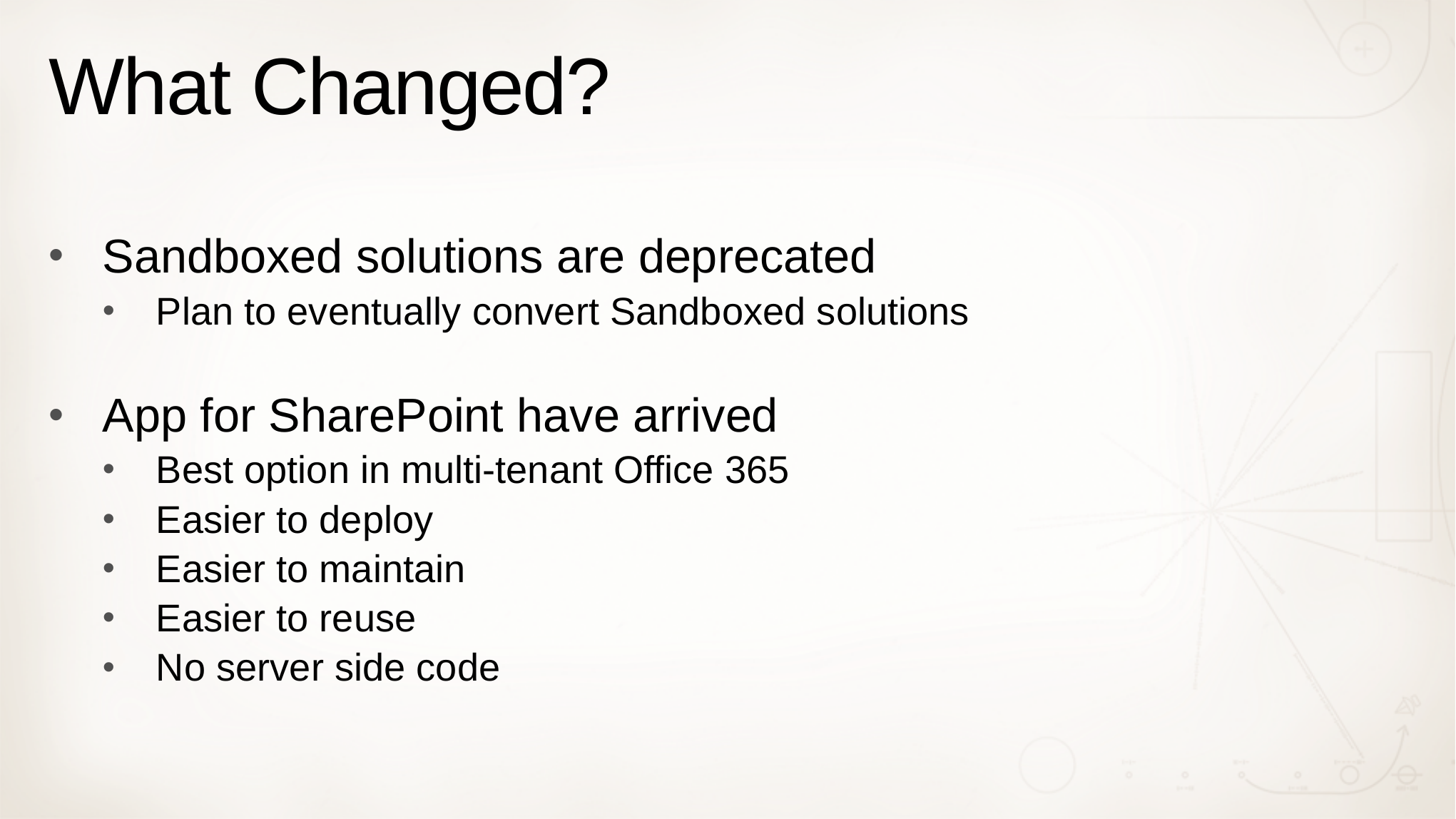

# What Changed?

Sandboxed solutions are deprecated
Plan to eventually convert Sandboxed solutions
App for SharePoint have arrived
Best option in multi-tenant Office 365
Easier to deploy
Easier to maintain
Easier to reuse
No server side code